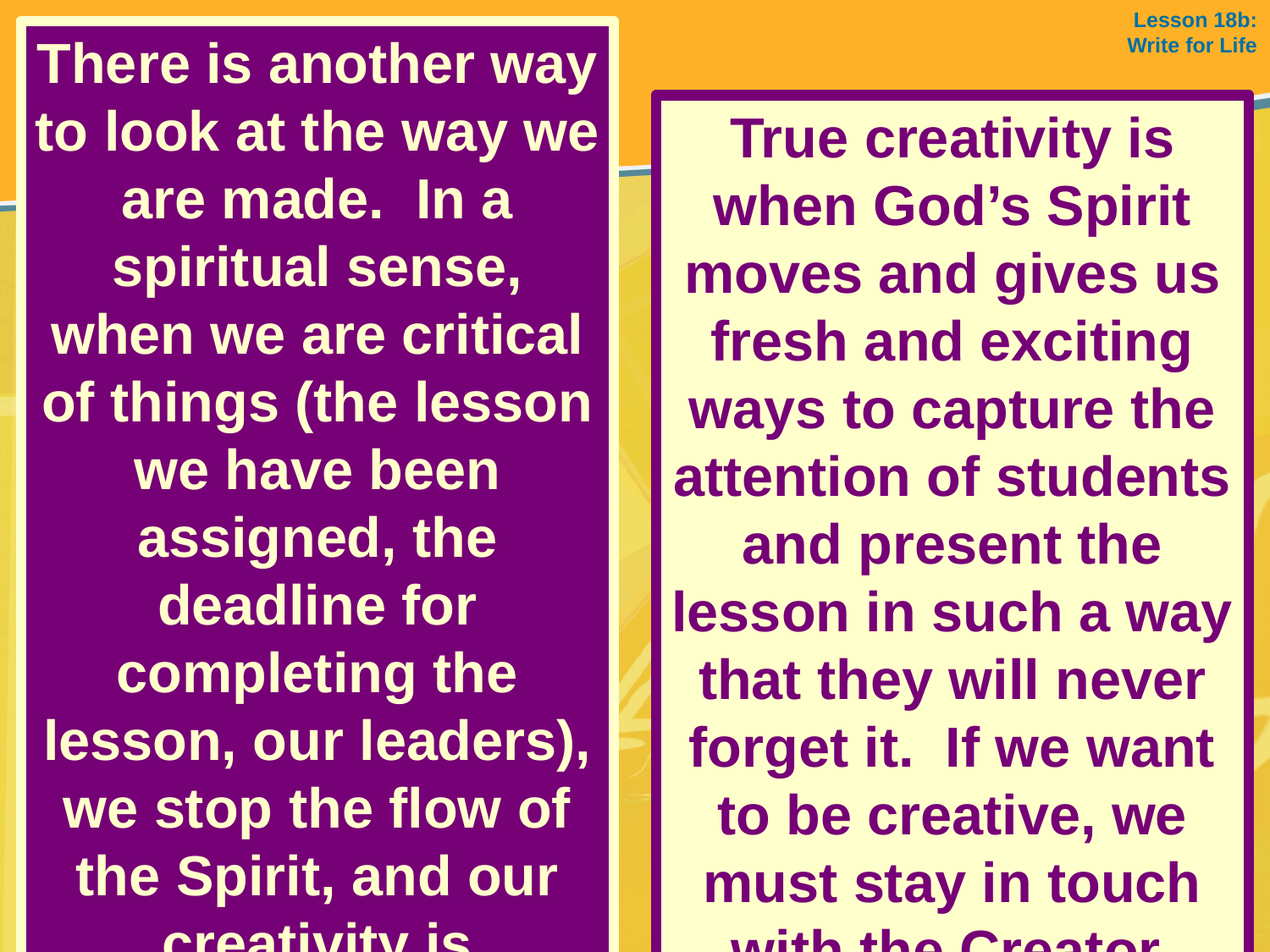

Lesson 18b: Write for Life
There is another way to look at the way we are made.  In a spiritual sense, when we are critical of things (the lesson we have been assigned, the deadline for completing the lesson, our leaders), we stop the flow of the Spirit, and our creativity is destroyed.
True creativity is when God’s Spirit moves and gives us fresh and exciting ways to capture the attention of students and present the lesson in such a way that they will never forget it.  If we want to be creative, we must stay in touch with the Creator.